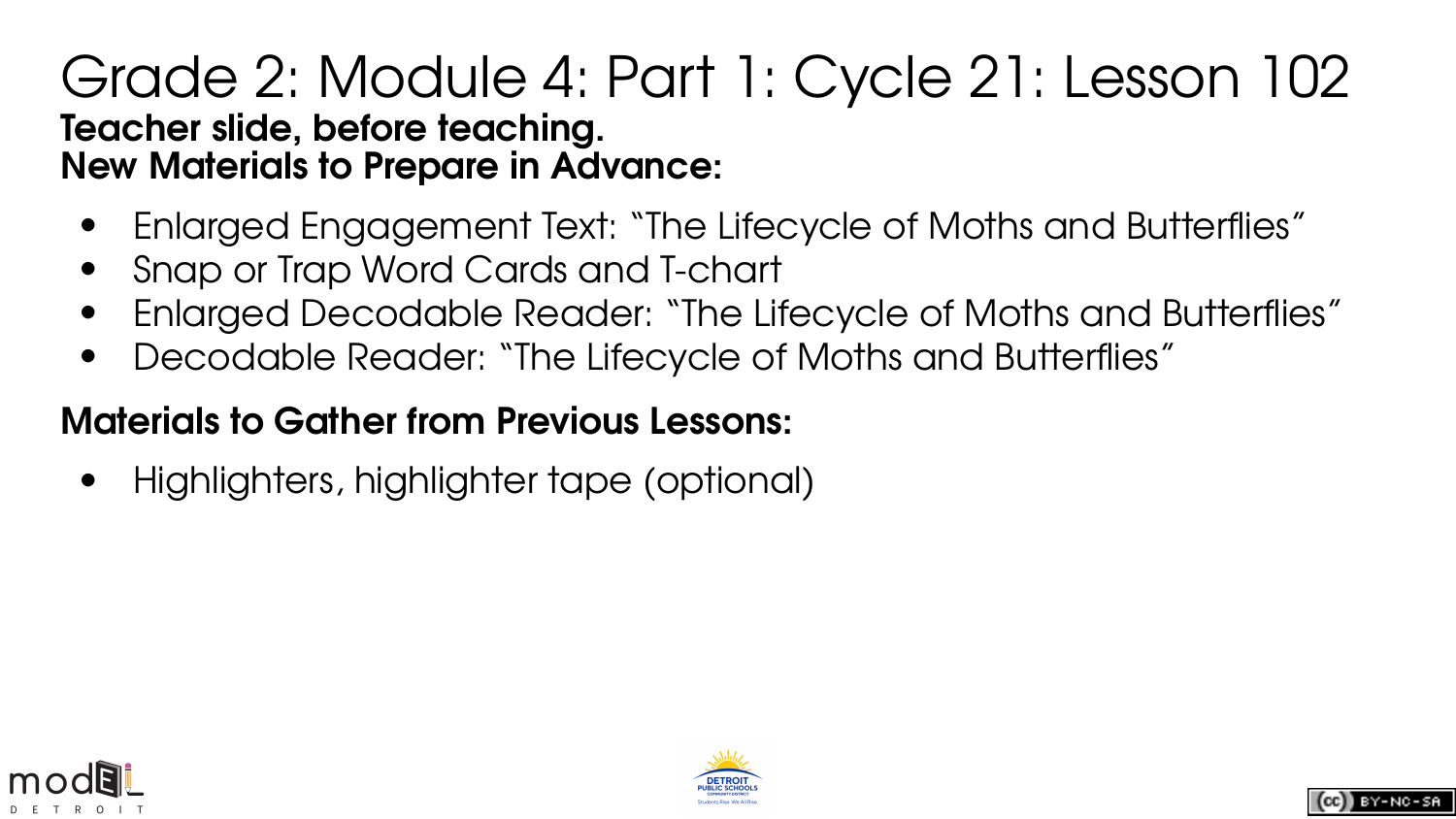

# Grade 2: Module 4: Part 1: Cycle 21: Lesson 102
Teacher slide, before teaching.
New Materials to Prepare in Advance:
Enlarged Engagement Text: “The Lifecycle of Moths and Butterflies”
Snap or Trap Word Cards and T-chart
Enlarged Decodable Reader: “The Lifecycle of Moths and Butterflies”
Decodable Reader: “The Lifecycle of Moths and Butterflies”
Materials to Gather from Previous Lessons:
Highlighters, highlighter tape (optional)